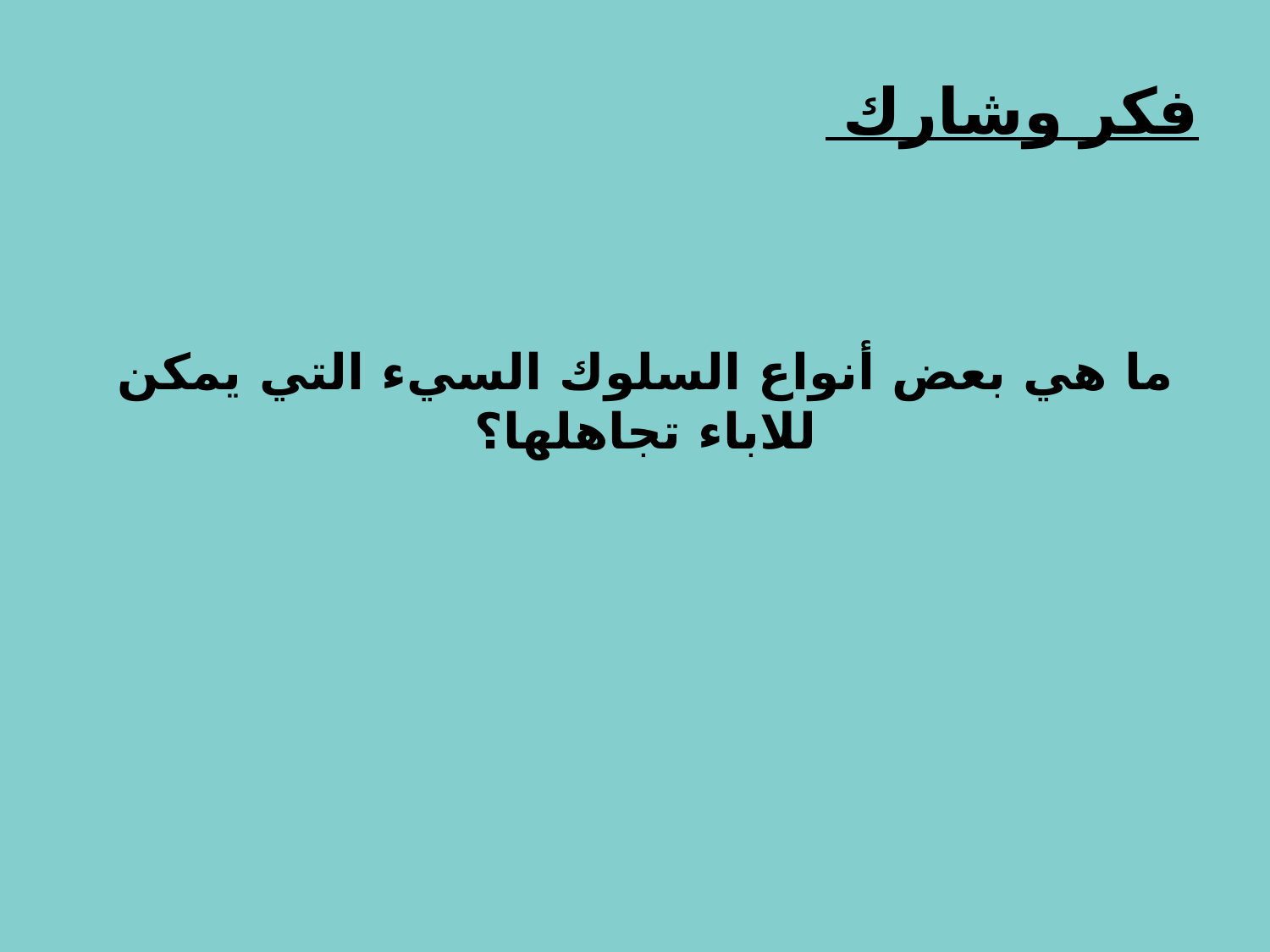

# فكر وشارك

ما هي بعض أنواع السلوك السيء التي يمكن للاباء تجاهلها؟